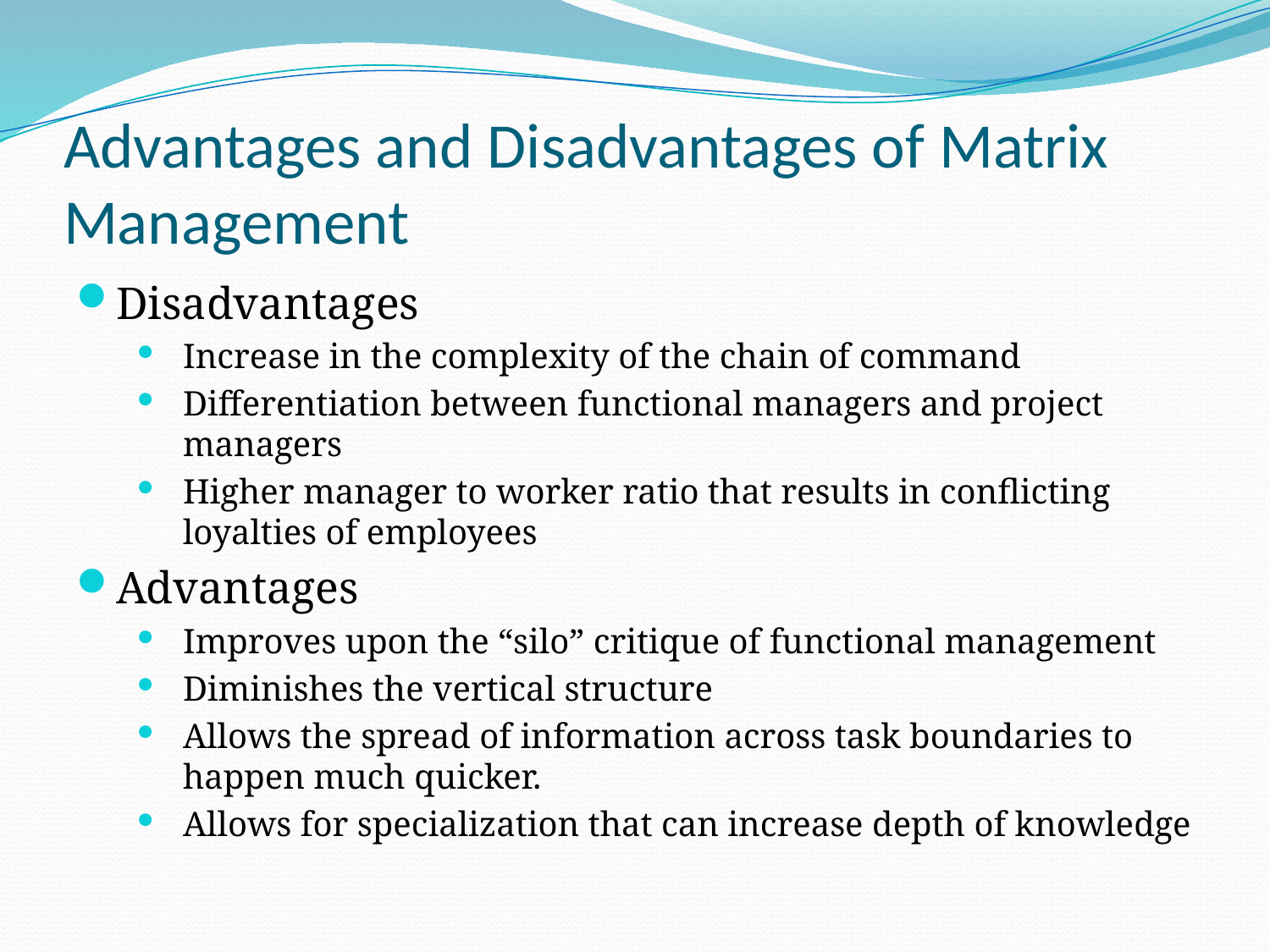

# Advantages and Disadvantages of Matrix Management
Disadvantages
Increase in the complexity of the chain of command
Differentiation between functional managers and project managers
Higher manager to worker ratio that results in conflicting loyalties of employees
Advantages
Improves upon the “silo” critique of functional management
Diminishes the vertical structure
Allows the spread of information across task boundaries to happen much quicker.
Allows for specialization that can increase depth of knowledge